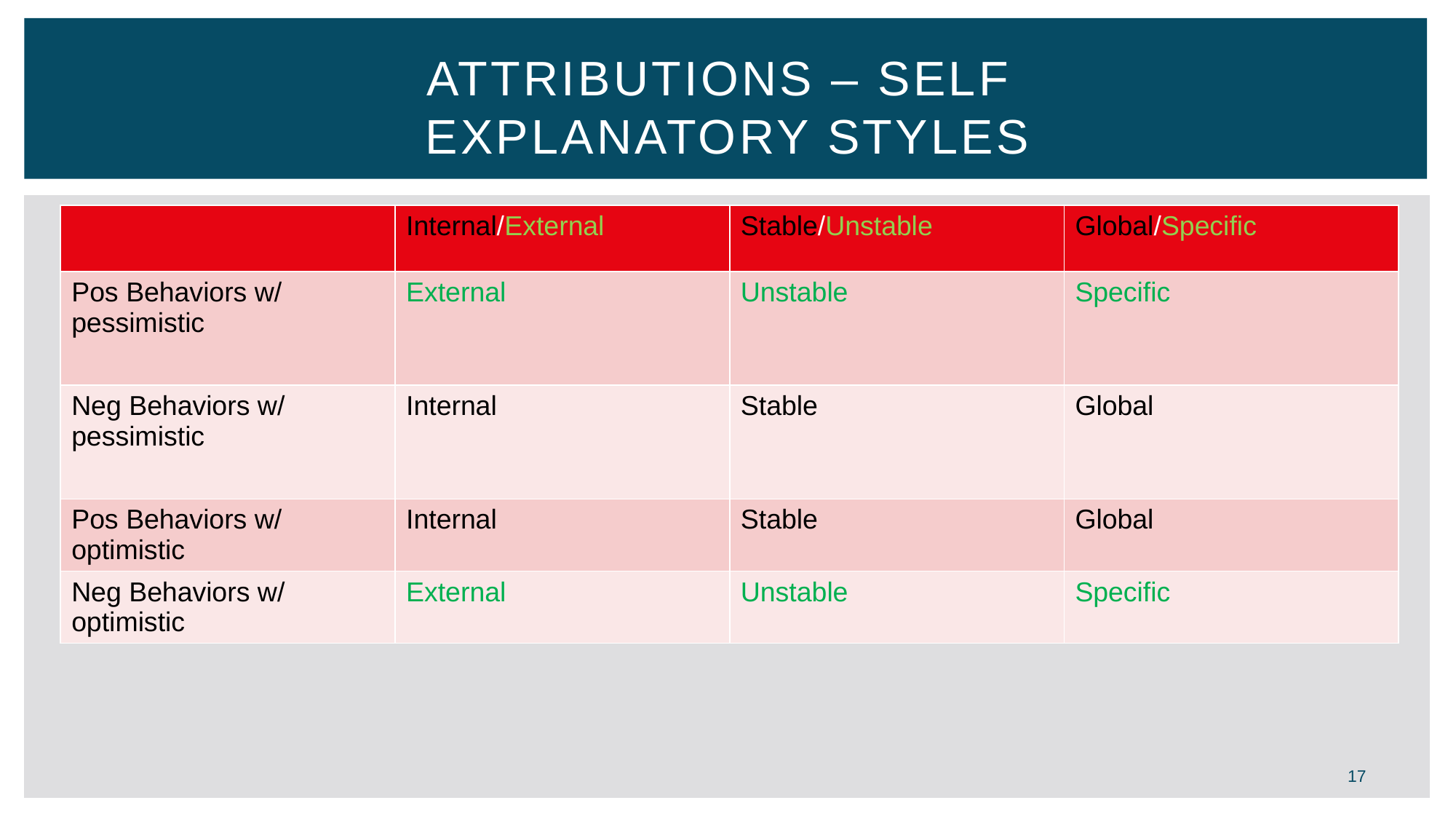

# Attributions – self Explanatory styles
|  | Internal/External | Stable/Unstable | Global/Specific |
| --- | --- | --- | --- |
| Pos Behaviors w/ pessimistic | External | Unstable | Specific |
| Neg Behaviors w/ pessimistic | Internal | Stable | Global |
| Pos Behaviors w/ optimistic | Internal | Stable | Global |
| Neg Behaviors w/ optimistic | External | Unstable | Specific |
17